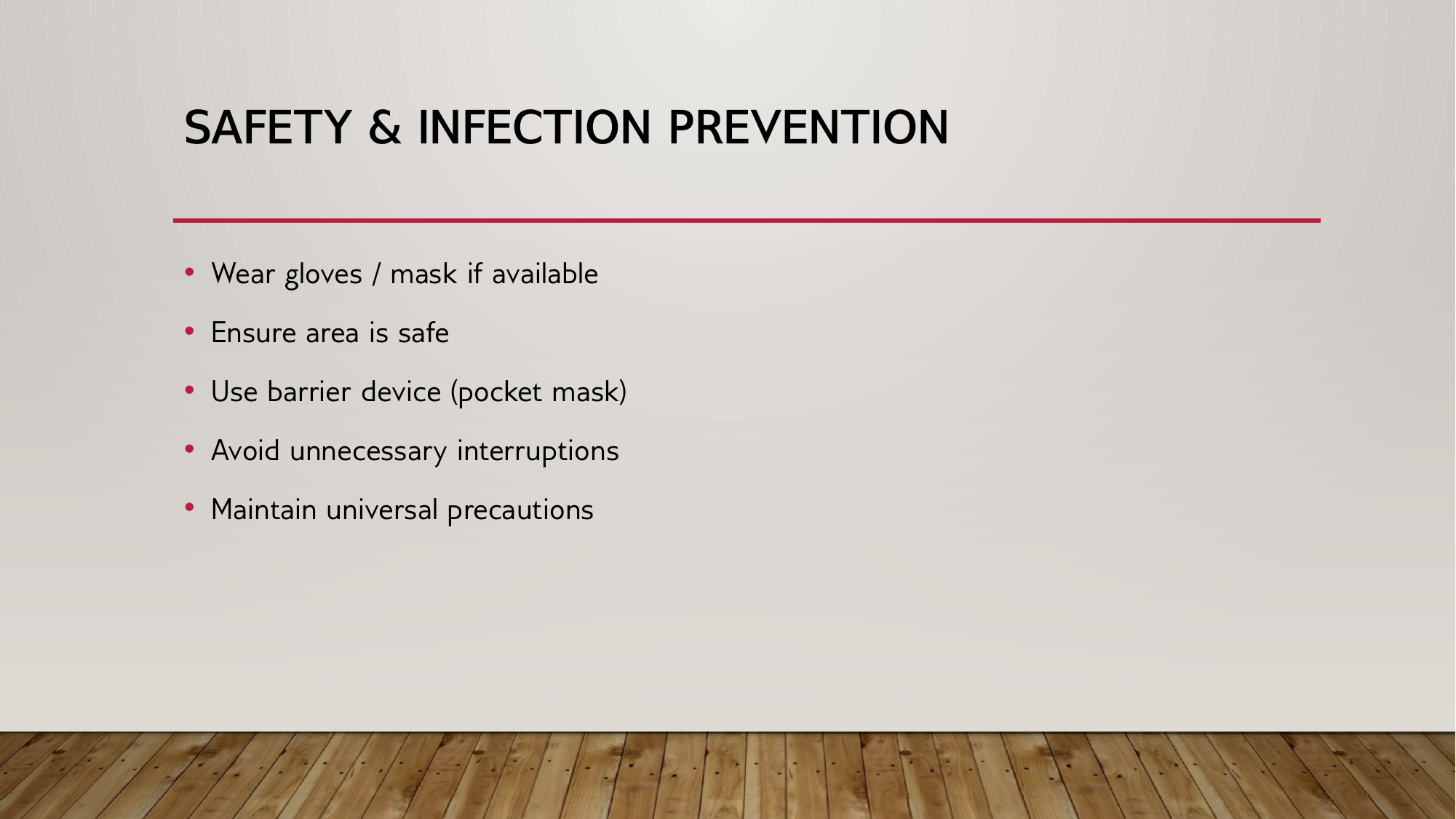

# Safety & Infection Prevention
Wear gloves / mask if available
Ensure area is safe
Use barrier device (pocket mask)
Avoid unnecessary interruptions
Maintain universal precautions